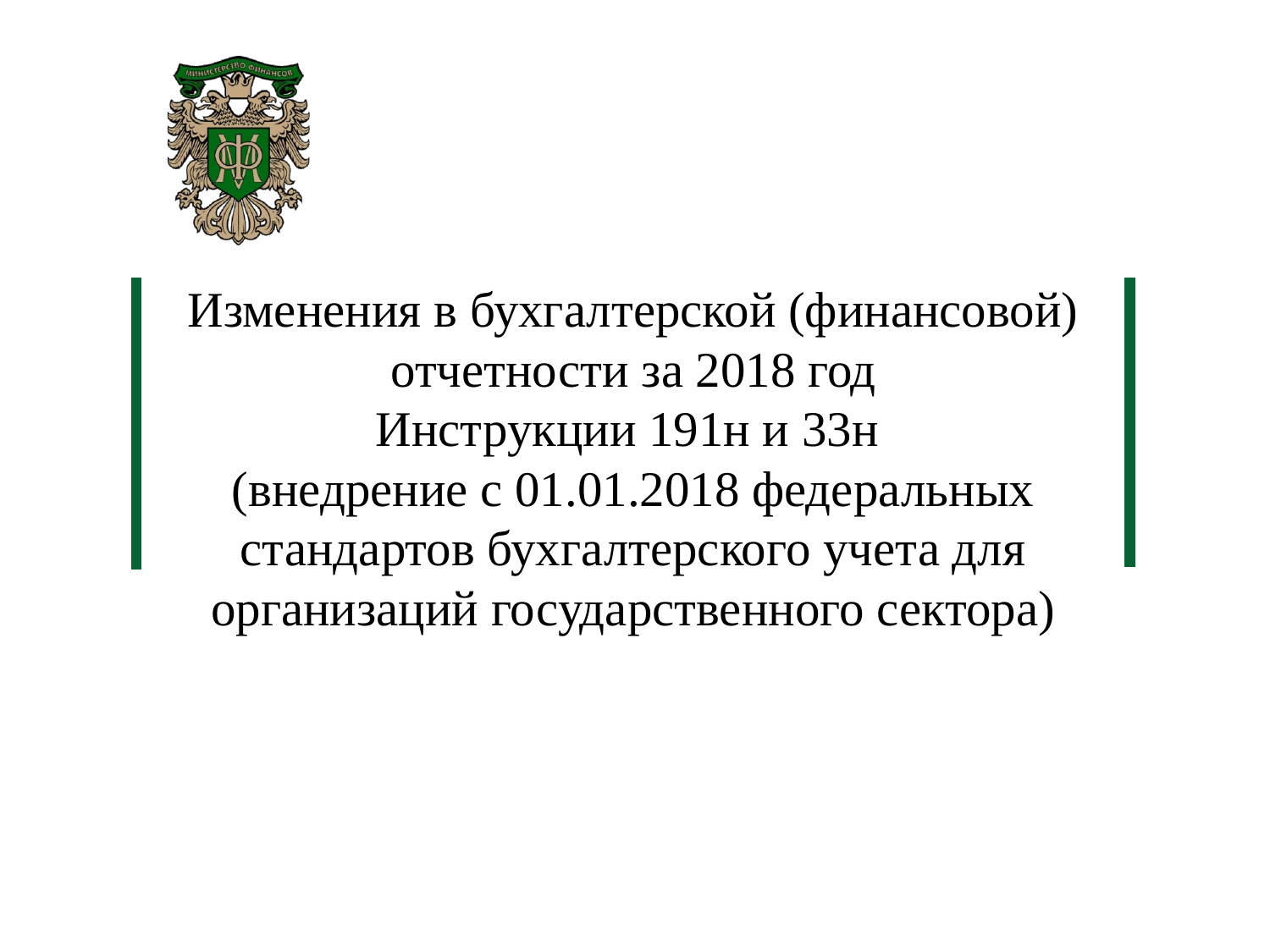

# Изменения в бухгалтерской (финансовой) отчетности за 2018 год Инструкции 191н и 33н (внедрение с 01.01.2018 федеральных стандартов бухгалтерского учета для организаций государственного сектора)